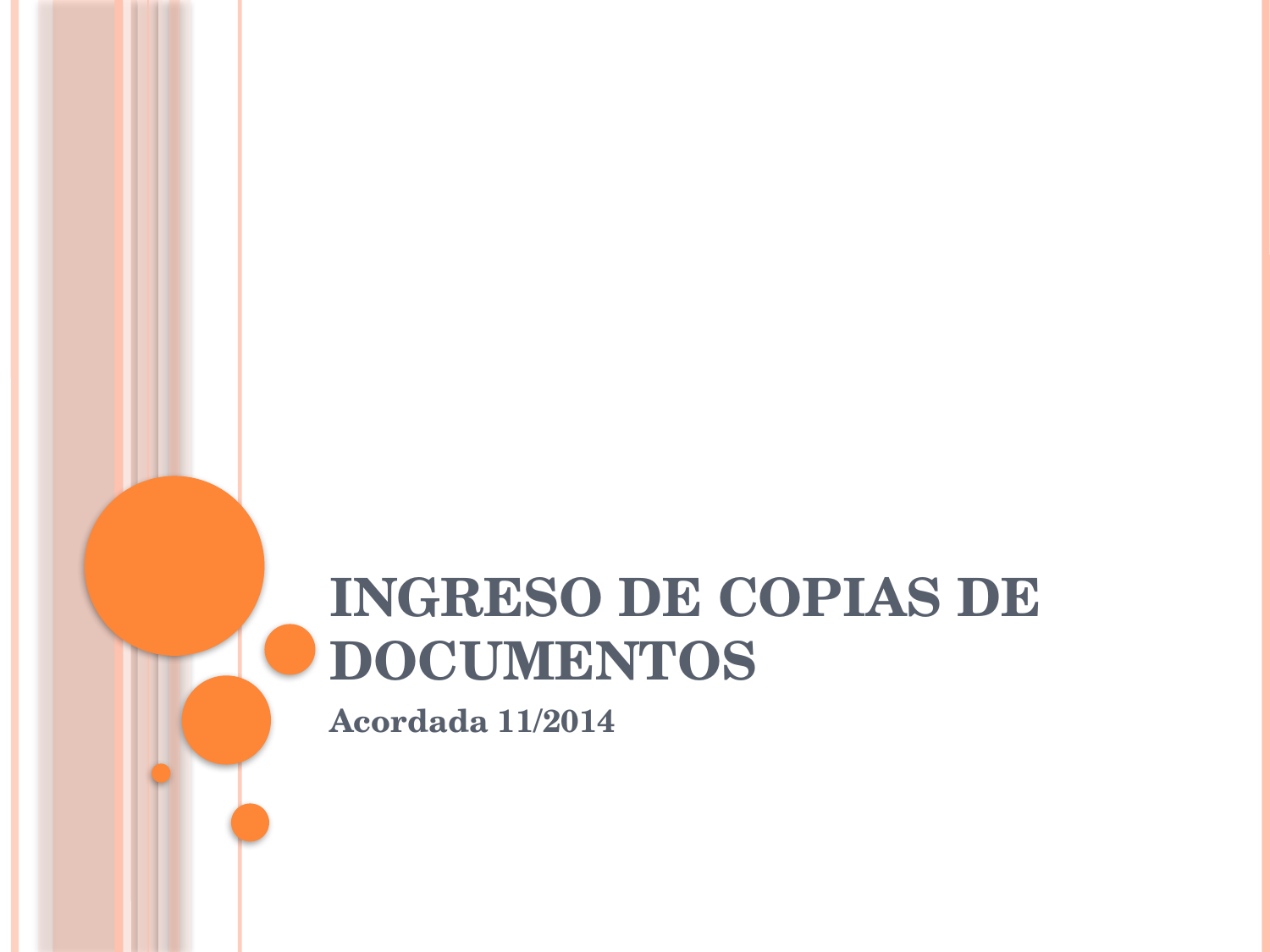

# Ingreso de copias de documentos
Acordada 11/2014